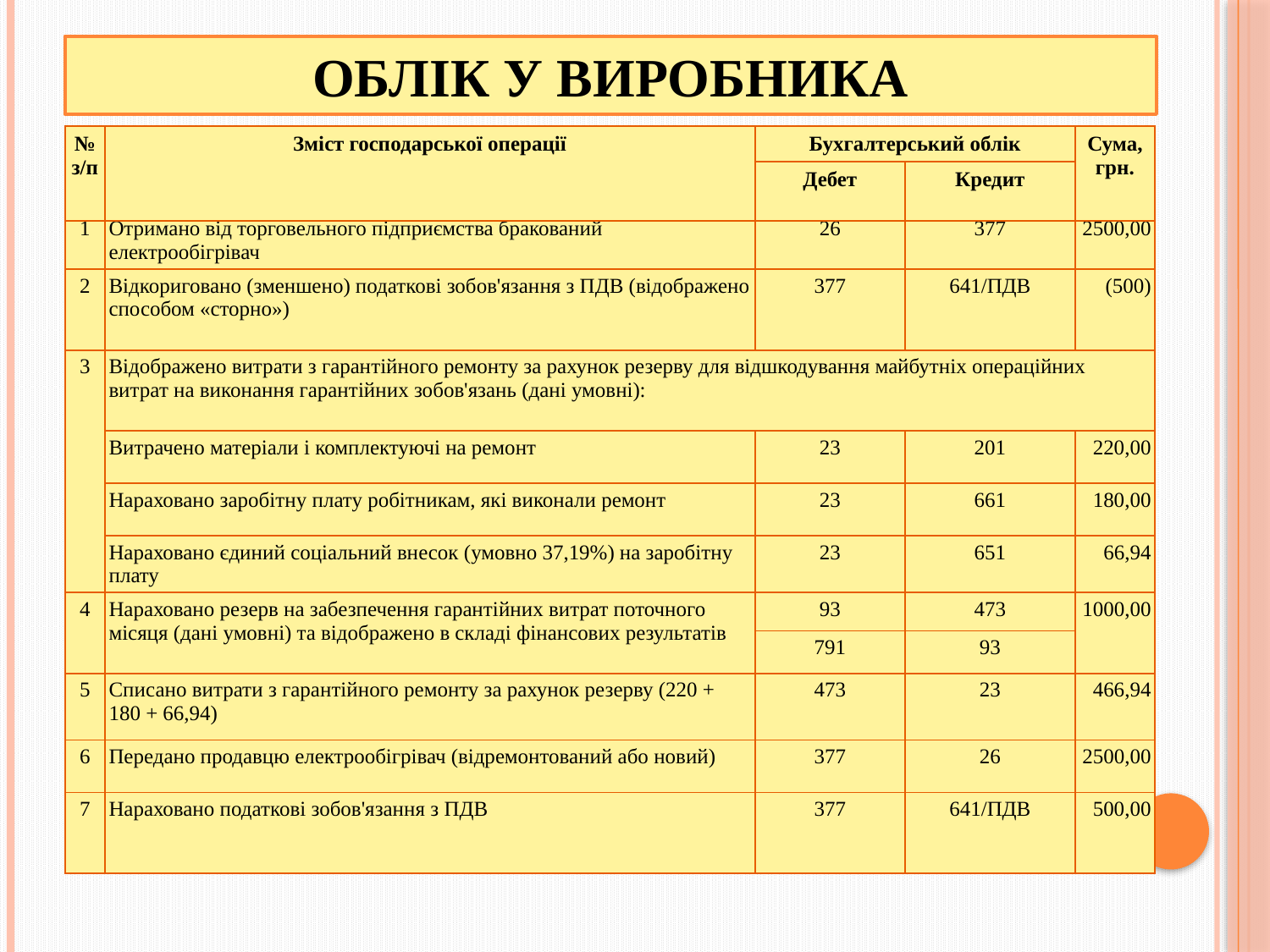

# Облік у виробника
| № з/п | Зміст господарської операції | Бухгалтерський облік |  | Сума, грн. |
| --- | --- | --- | --- | --- |
|  |  | Дебет | Кредит |  |
|  |  |  |  |  |
| --- | --- | --- | --- | --- |
| 1 | Отримано від торговельного підприємства бракований електрообігрівач | 26 | 377 | 2500,00 |
| 2 | Відкориговано (зменшено) податкові зобов'язання з ПДВ (відображено способом «сторно») | 377 | 641/ПДВ | (500) |
| 3 | Відображено витрати з гарантійного ремонту за рахунок резерву для відшкодування майбутніх операційних витрат на виконання гарантійних зобов'язань (дані умовні): |  |  |  |
|  | Витрачено матеріали і комплектуючі на ремонт | 23 | 201 | 220,00 |
|  | Нараховано заробітну плату робітникам, які виконали ремонт | 23 | 661 | 180,00 |
|  | Нараховано єдиний соціальний внесок (умовно 37,19%) на заробітну плату | 23 | 651 | 66,94 |
| 4 | Нараховано резерв на забезпечення гарантійних витрат поточного місяця (дані умовні) та відображено в складі фінансових результатів | 93 | 473 | 1000,00 |
|  |  | 791 | 93 |  |
| 5 | Списано витрати з гарантійного ремонту за рахунок резерву (220 + 180 + 66,94) | 473 | 23 | 466,94 |
| 6 | Передано продавцю електрообігрівач (відремонтований або новий) | 377 | 26 | 2500,00 |
| 7 | Нараховано податкові зобов'язання з ПДВ | 377 | 641/ПДВ | 500,00 |